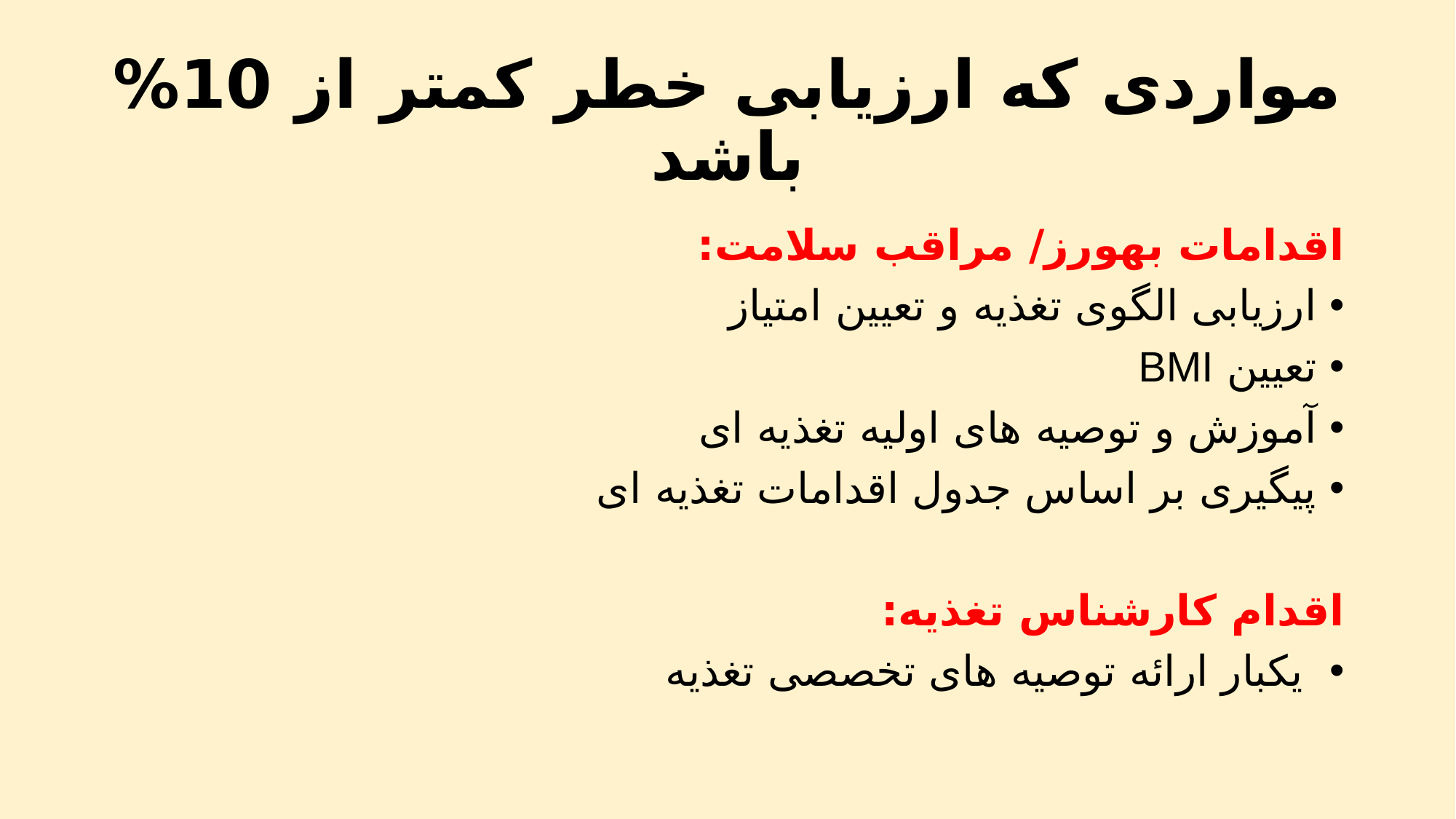

# مواردی که ارزیابی خطر کمتر از 10% باشد
اقدامات بهورز/ مراقب سلامت:
ارزیابی الگوی تغذیه و تعیین امتیاز
تعیین BMI
آموزش و توصیه های اولیه تغذیه ای
پیگیری بر اساس جدول اقدامات تغذیه ای

اقدام کارشناس تغذیه:
 یکبار ارائه توصیه های تخصصی تغذیه